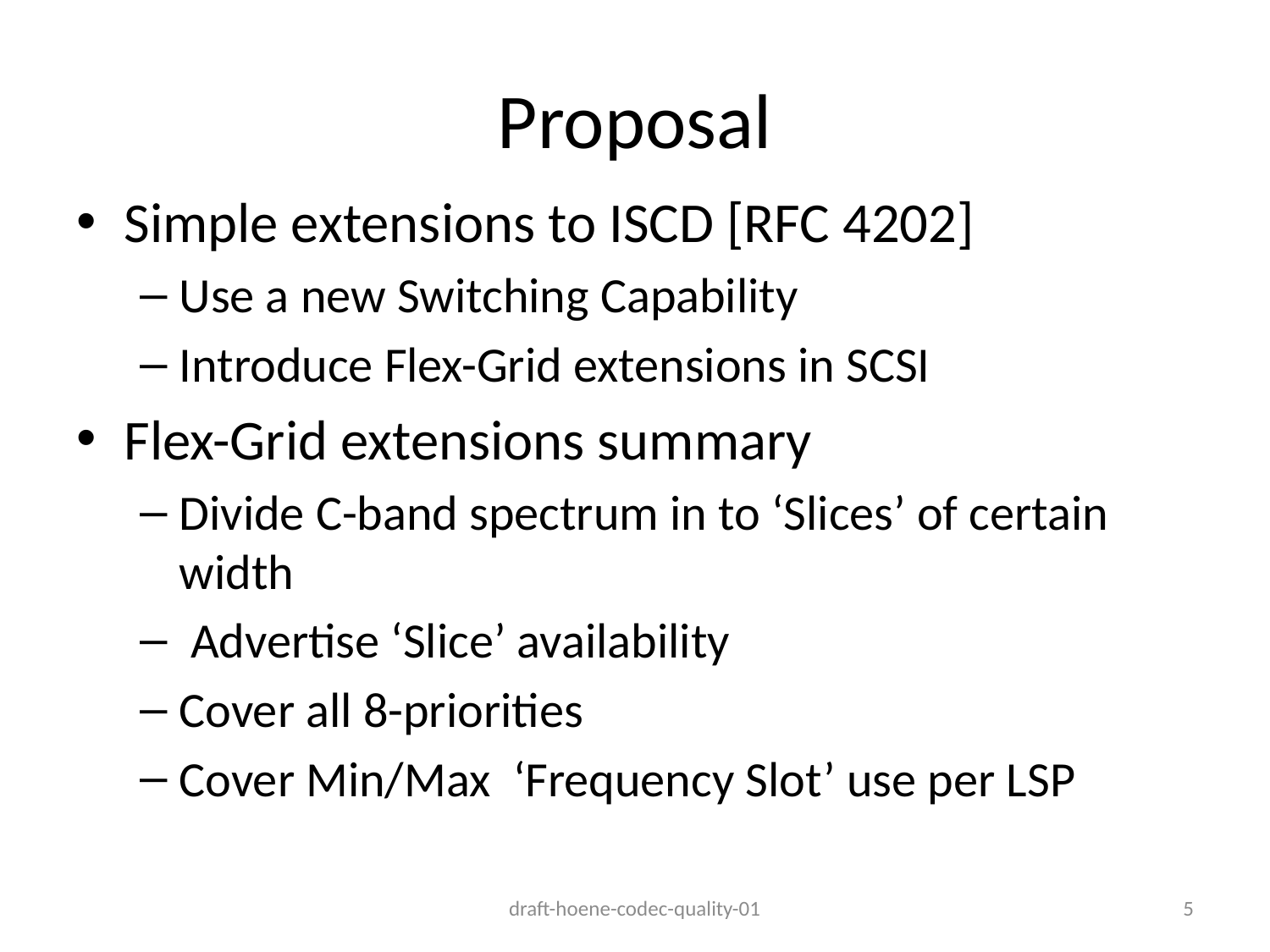

# Proposal
Simple extensions to ISCD [RFC 4202]
Use a new Switching Capability
Introduce Flex-Grid extensions in SCSI
Flex-Grid extensions summary
Divide C-band spectrum in to ‘Slices’ of certain width
 Advertise ‘Slice’ availability
Cover all 8-priorities
Cover Min/Max  ‘Frequency Slot’ use per LSP

draft-hoene-codec-quality-01
5